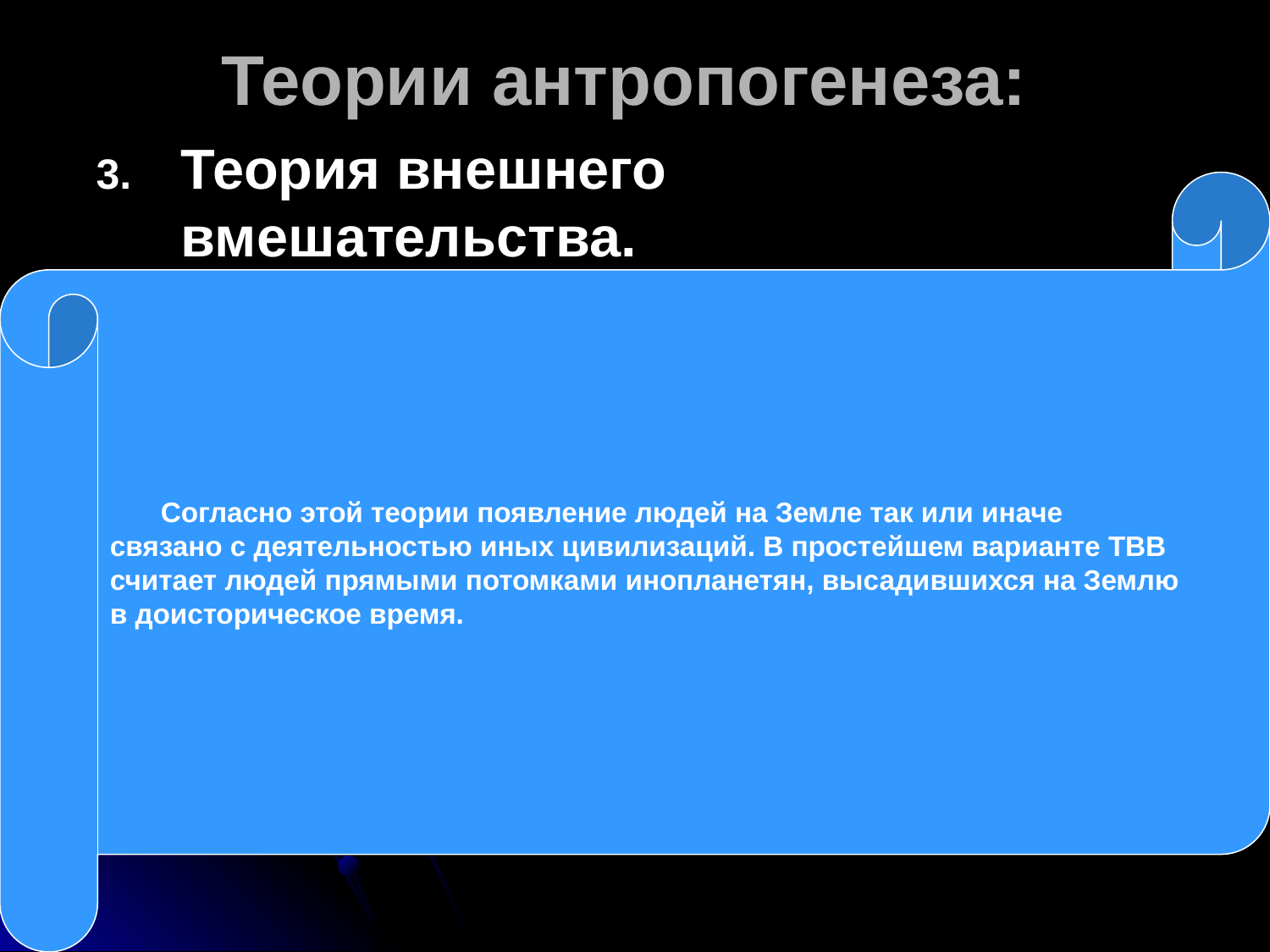

# Теории антропогенеза:
Теория внешнего вмешательства.
	Согласно этой теории появление людей на Земле так или иначе
связано с деятельностью иных цивилизаций. В простейшем варианте ТВВ
считает людей прямыми потомками инопланетян, высадившихся на Землю
в доисторическое время.